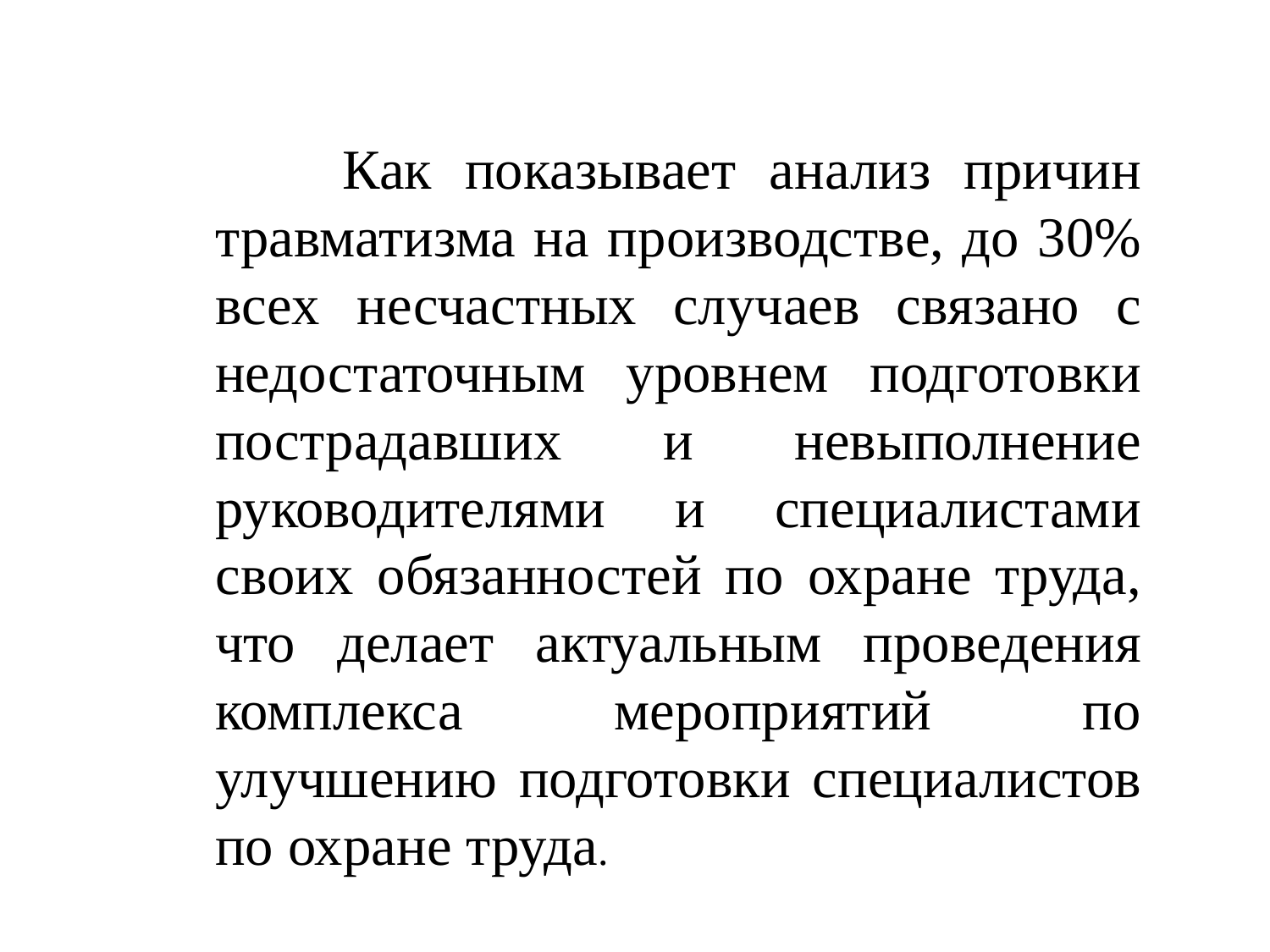

Как показывает анализ причин травматизма на производстве, до 30% всех несчастных случаев связано с недостаточным уровнем подготовки пострадавших и невыполнение руководителями и специалистами своих обязанностей по охране труда, что делает актуальным проведения комплекса мероприятий по улучшению подготовки специалистов по охране труда.